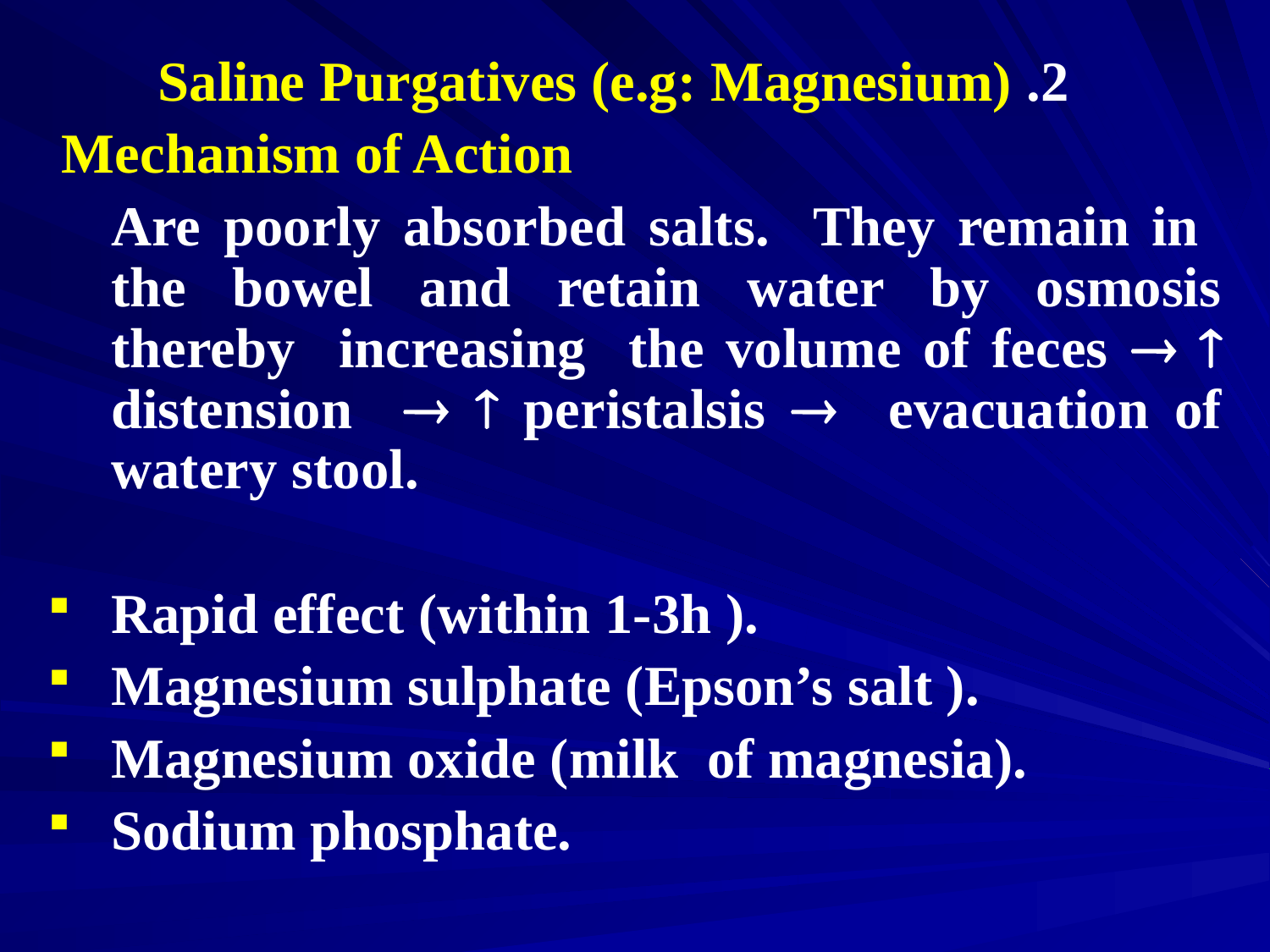

2. Saline Purgatives (e.g: Magnesium)
Mechanism of Action
	Are poorly absorbed salts.  They remain in  the bowel and retain water by osmosis thereby  increasing  the volume of feces → ↑ distension  → ↑ peristalsis →  evacuation of watery stool.

Rapid effect (within 1-3h ).
Magnesium sulphate (Epson’s salt ).
Magnesium oxide (milk  of magnesia).
Sodium phosphate.